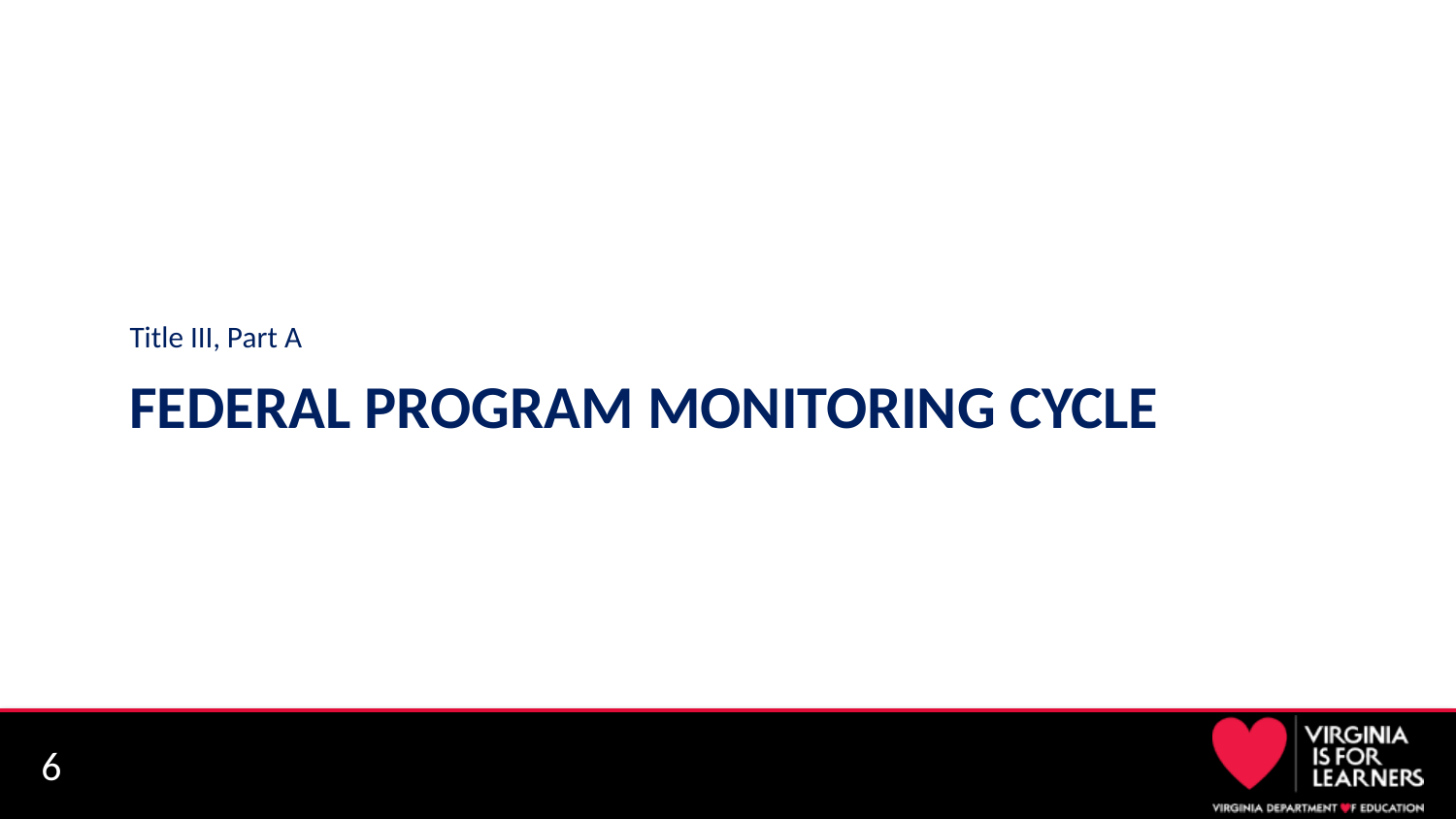

Title III, Part A
# Federal Program Monitoring Cycle